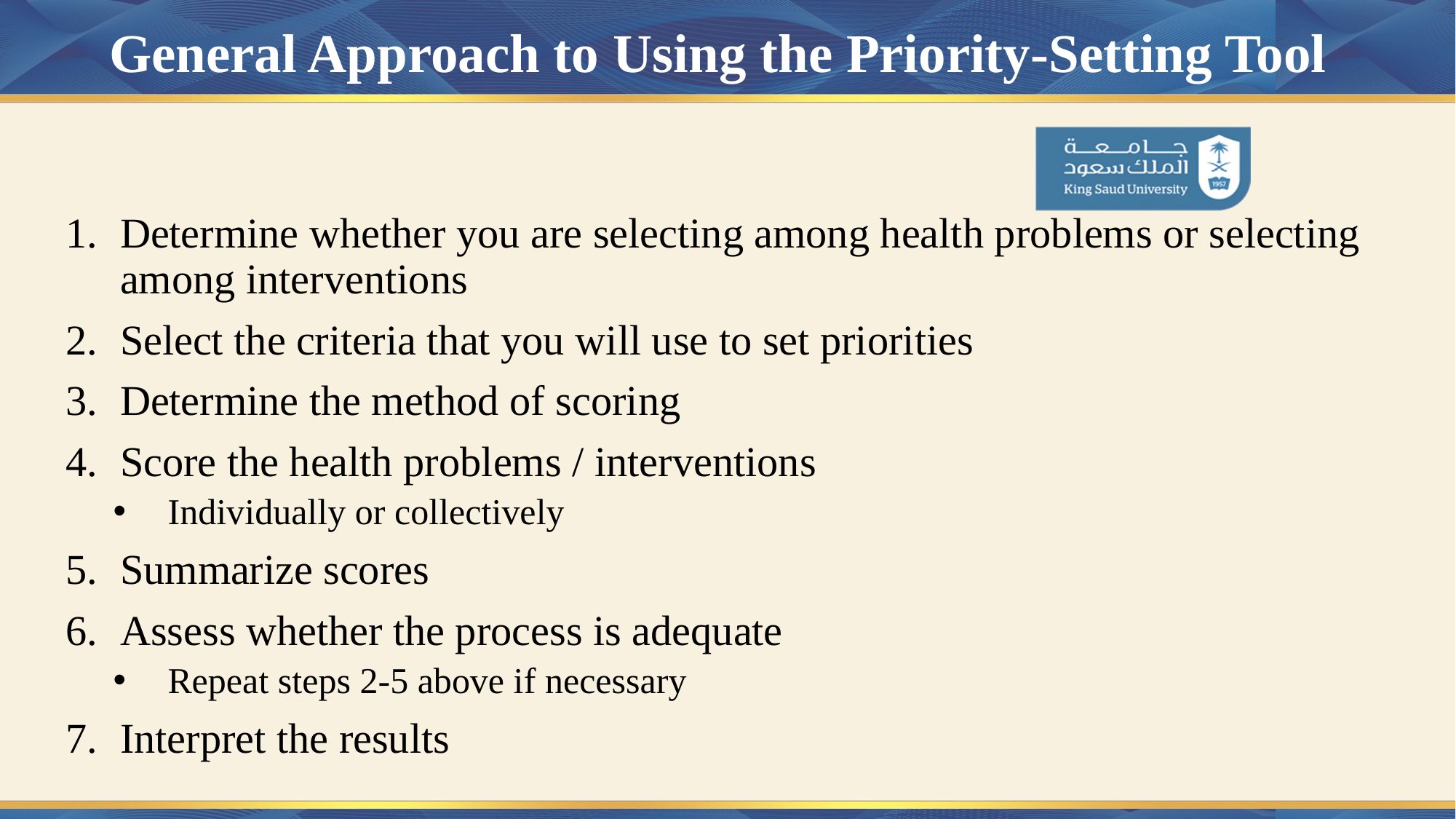

# General Approach to Using the Priority-Setting Tool
1.	Determine whether you are selecting among health problems or selecting among interventions
Select the criteria that you will use to set priorities
Determine the method of scoring
Score the health problems / interventions
Individually or collectively
Summarize scores
Assess whether the process is adequate
Repeat steps 2-5 above if necessary
Interpret the results